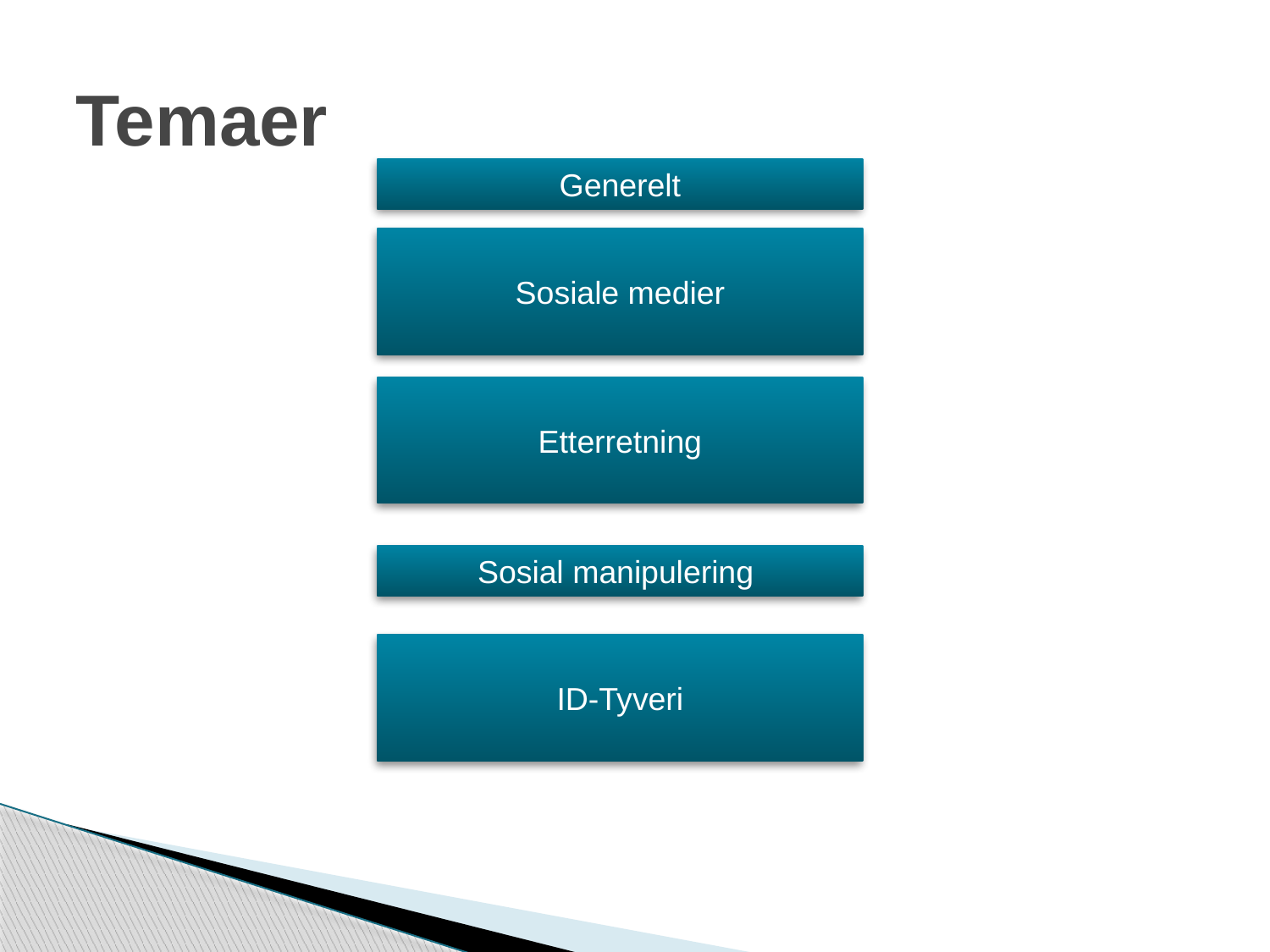

# Temaer
Generelt

Sosiale medier

Etterretning

Sosial manipulering

ID-Tyveri